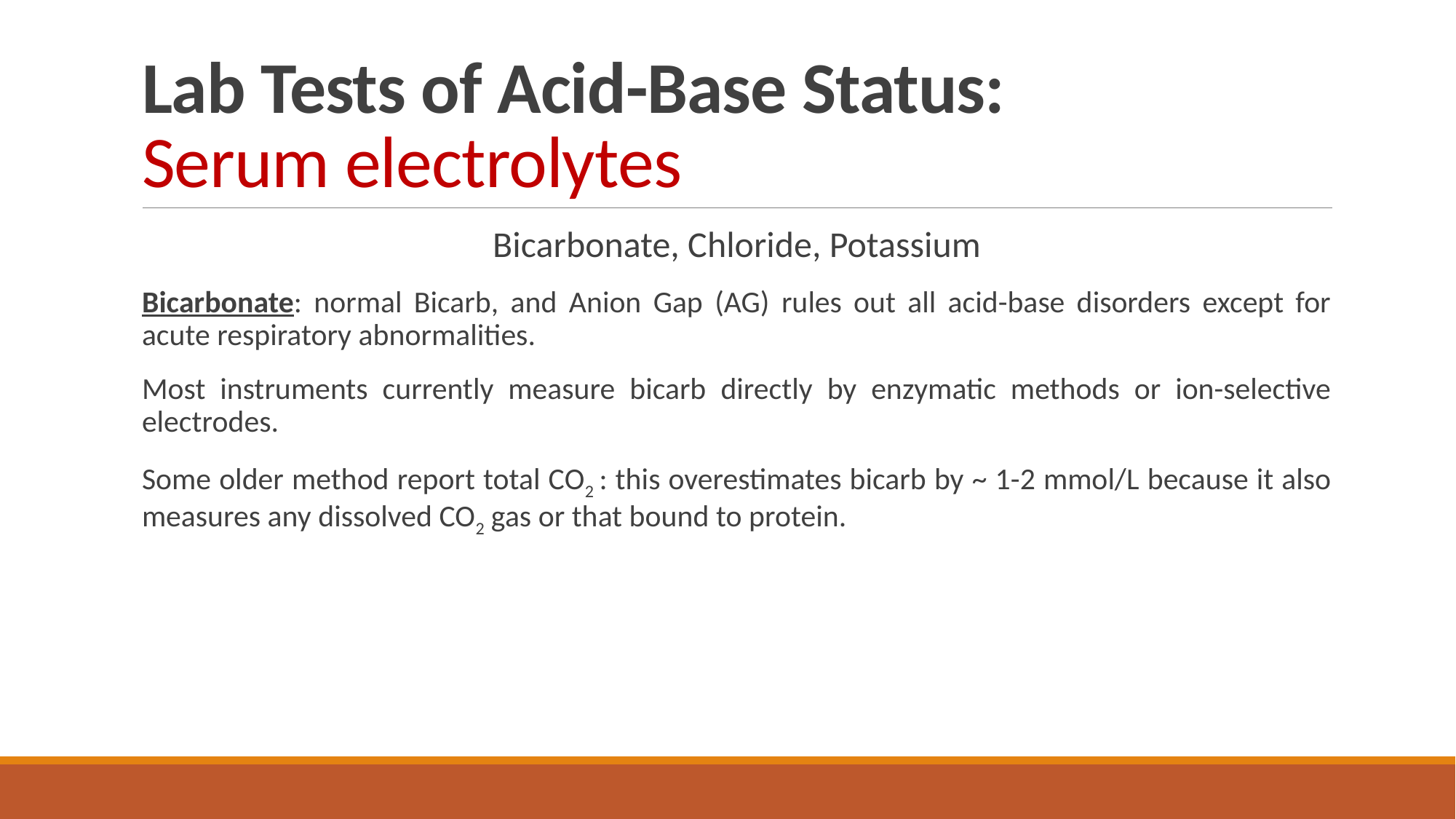

# Lab Tests of Acid-Base Status: Serum electrolytes
Bicarbonate, Chloride, Potassium
Bicarbonate: normal Bicarb, and Anion Gap (AG) rules out all acid-base disorders except for acute respiratory abnormalities.
Most instruments currently measure bicarb directly by enzymatic methods or ion-selective electrodes.
Some older method report total CO2 : this overestimates bicarb by ~ 1-2 mmol/L because it also measures any dissolved CO2 gas or that bound to protein.